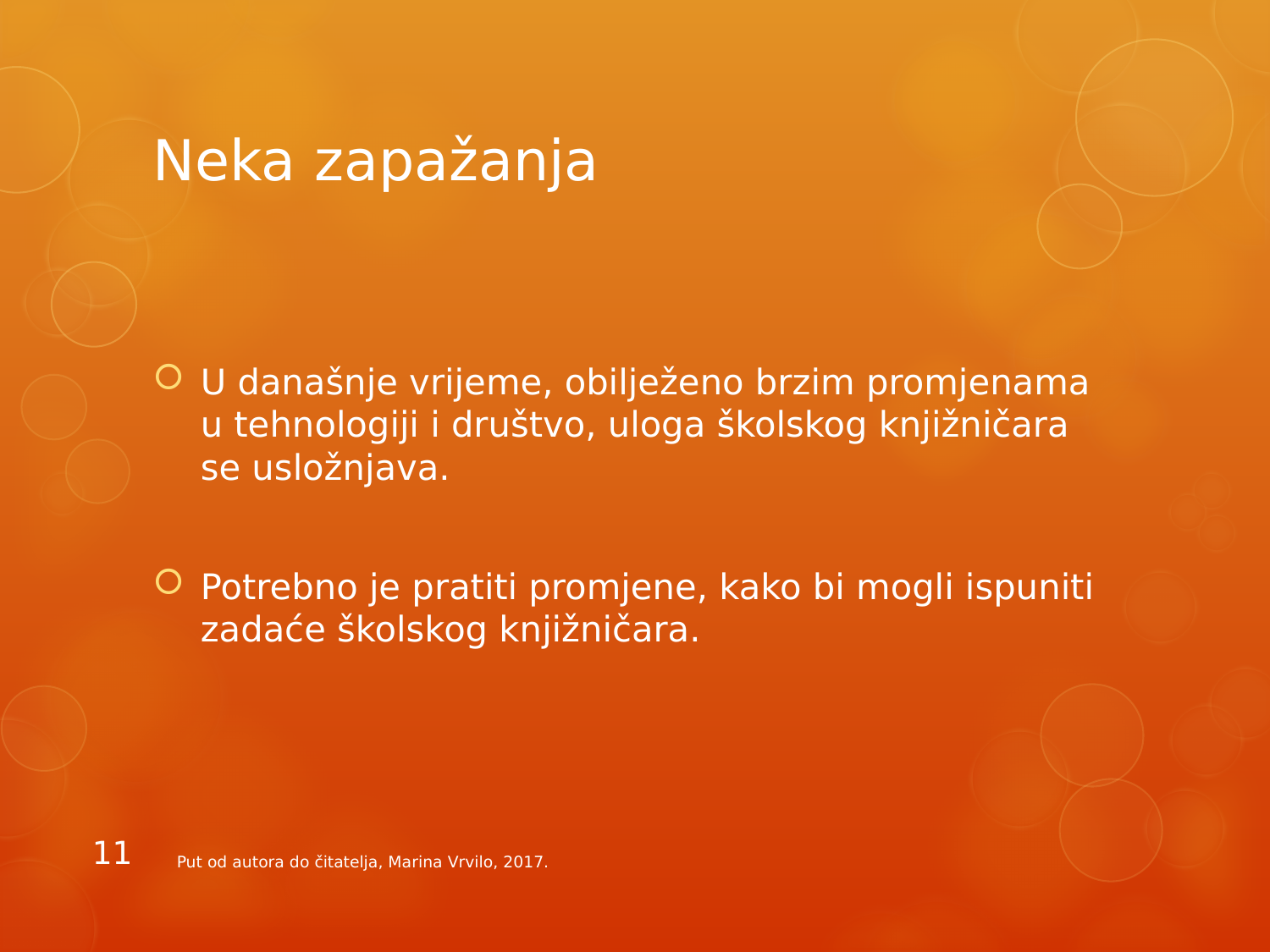

# Neka zapažanja
U današnje vrijeme, obilježeno brzim promjenama u tehnologiji i društvo, uloga školskog knjižničara se usložnjava.

Potrebno je pratiti promjene, kako bi mogli ispuniti zadaće školskog knjižničara.

11
Put od autora do čitatelja, Marina Vrvilo, 2017.